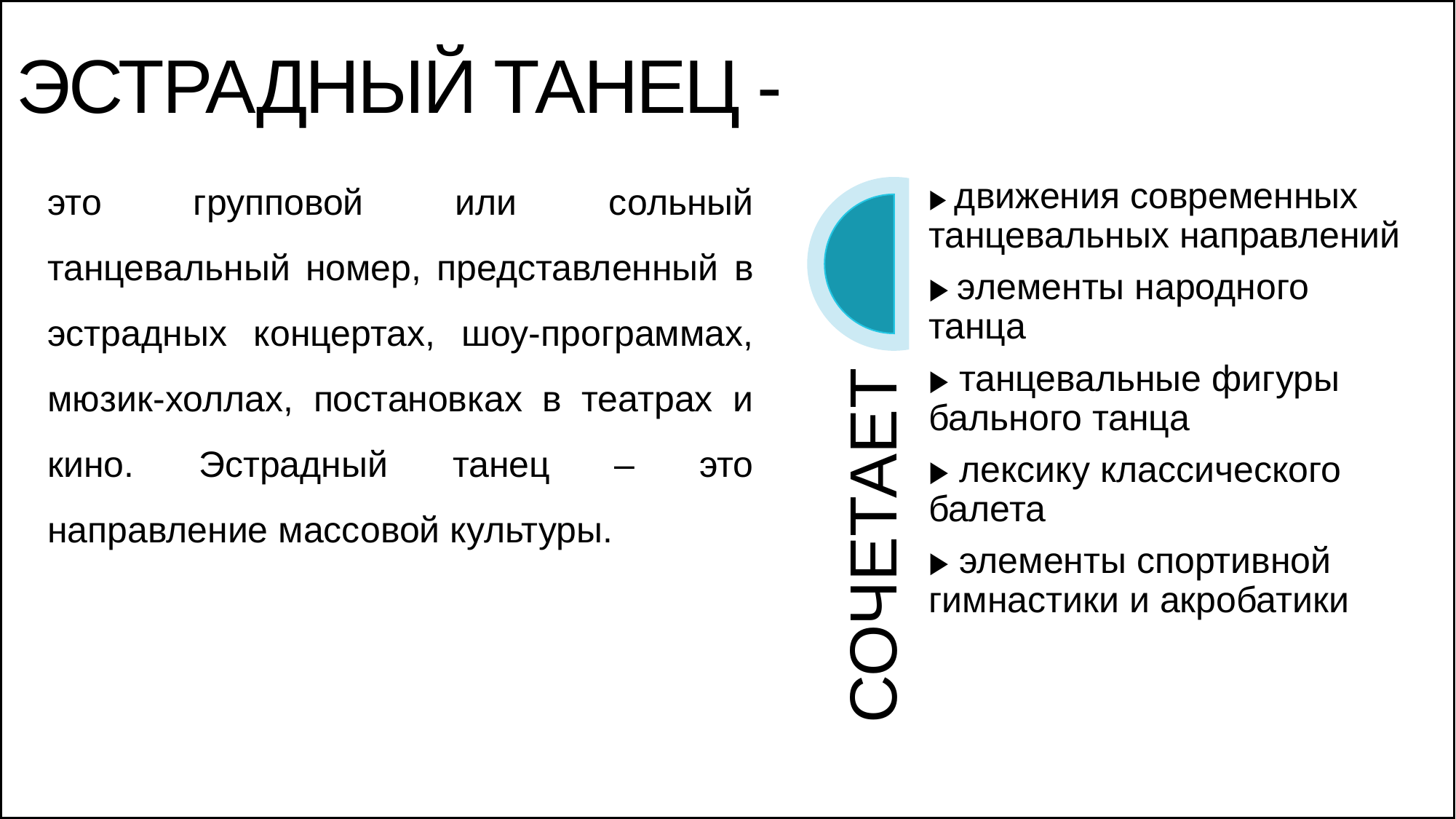

Эстрадный танец -
это групповой или сольный танцевальный номер, представленный в эстрадных концертах, шоу-программах, мюзик-холлах, постановках в театрах и кино. Эстрадный танец – это направление массовой культуры.
СОЧЕТАЕТ
▶ движения современных танцевальных направлений
▶ элементы народного танца
▶ танцевальные фигуры бального танца
▶ лексику классического балета
▶ элементы спортивной гимнастики и акробатики